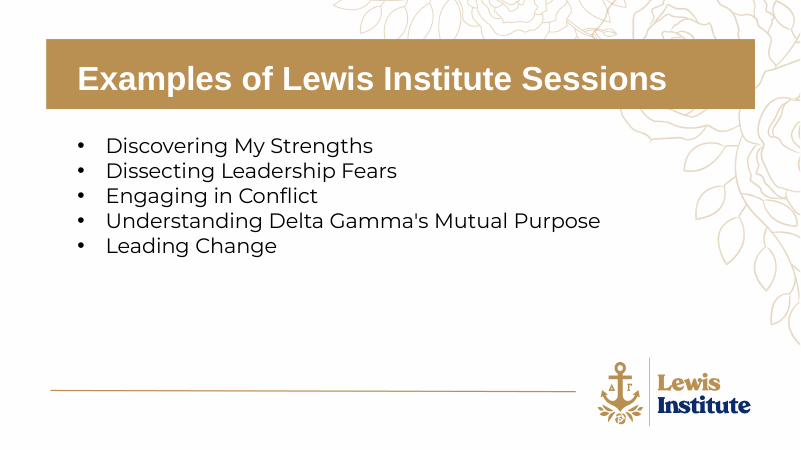

Examples of Lewis Institute Sessions
Discovering My Strengths
Dissecting Leadership Fears
Engaging in Conflict
Understanding Delta Gamma's Mutual Purpose
Leading Change